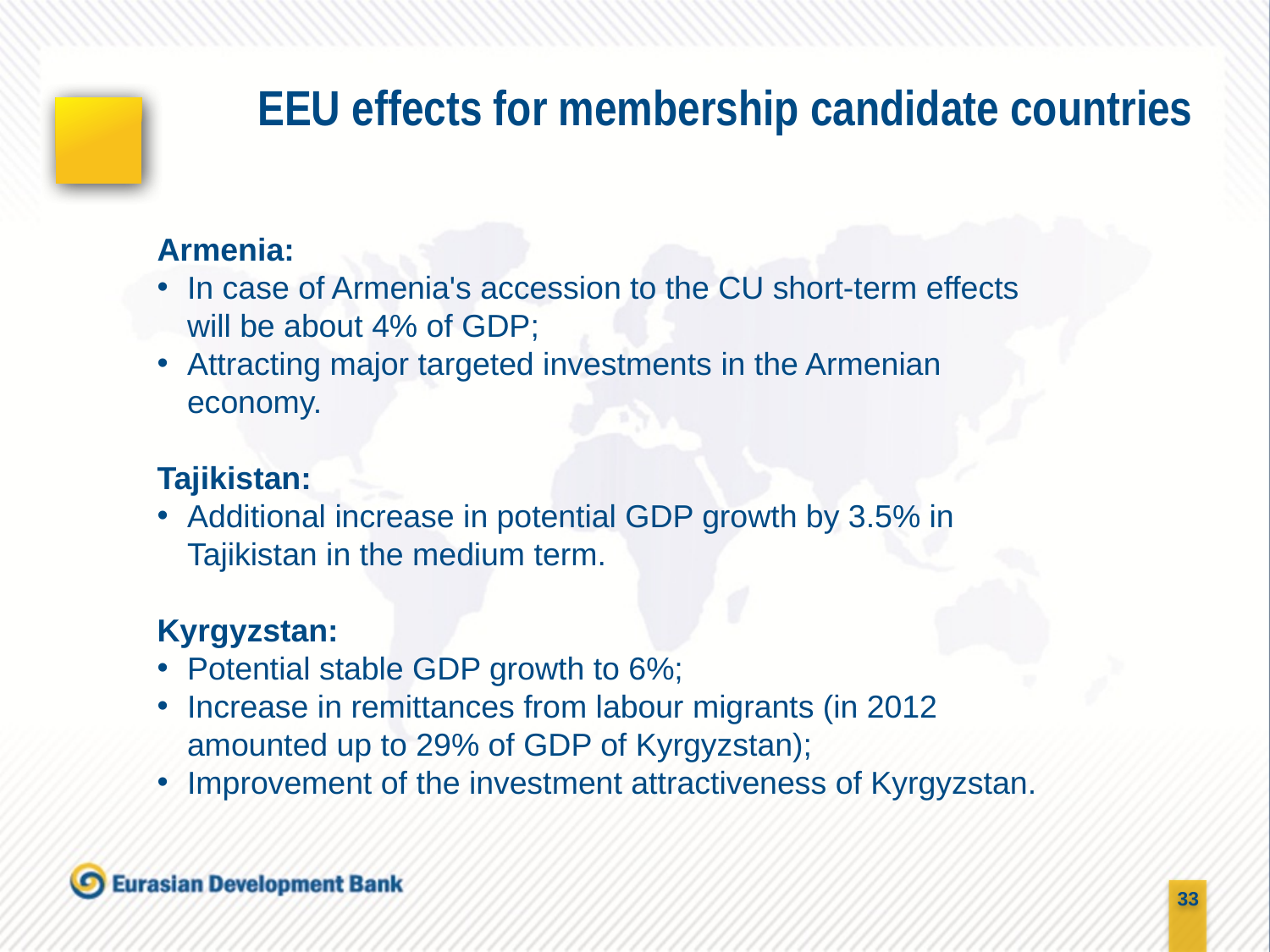

# EEU effects for membership candidate countries
Armenia:
In case of Armenia's accession to the CU short-term effects will be about 4% of GDP;
Attracting major targeted investments in the Armenian economy.

Tajikistan:
Additional increase in potential GDP growth by 3.5% in Tajikistan in the medium term.

Kyrgyzstan:
Potential stable GDP growth to 6%;
Increase in remittances from labour migrants (in 2012 amounted up to 29% of GDP of Kyrgyzstan);
Improvement of the investment attractiveness of Kyrgyzstan.